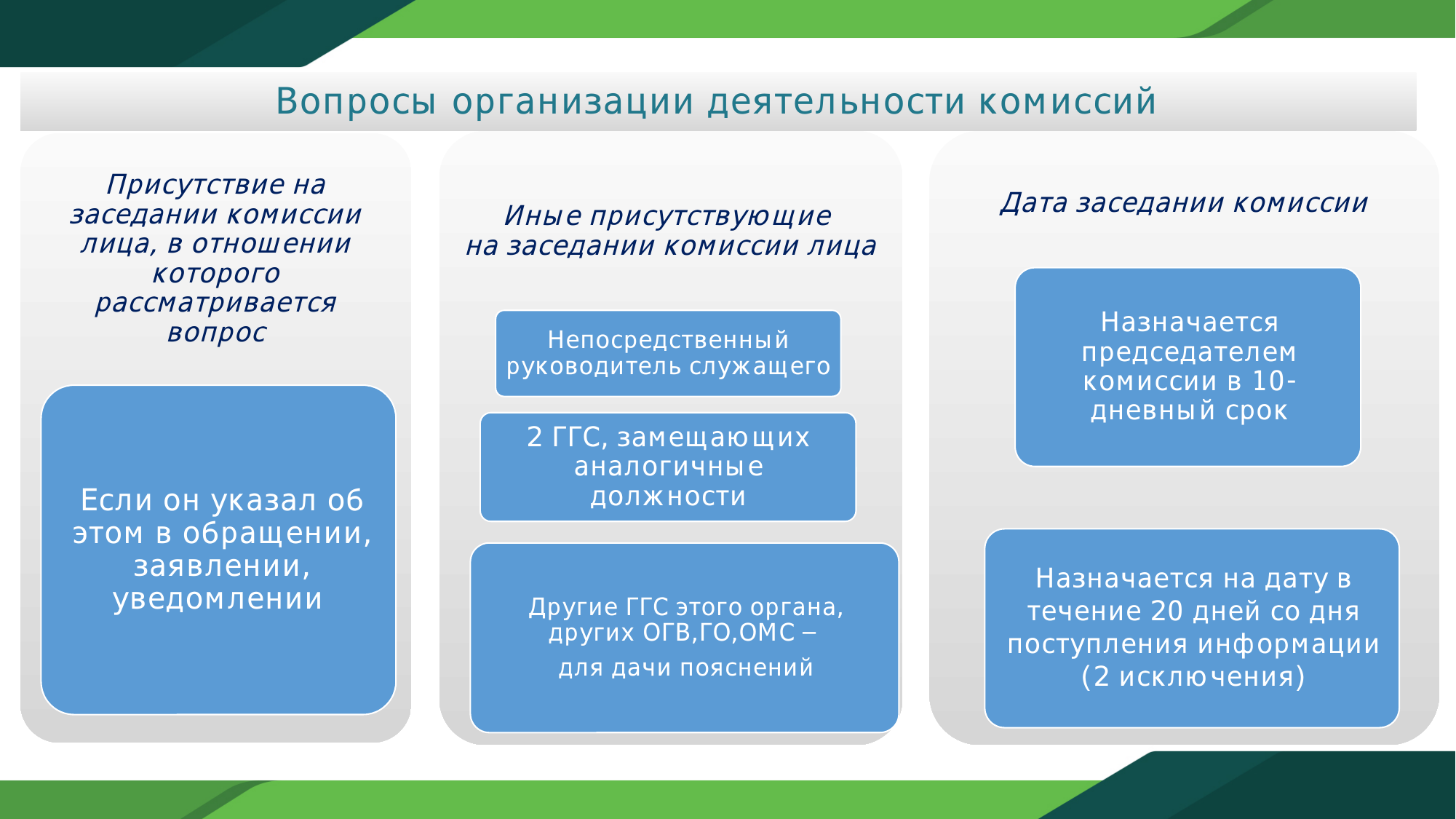

# Вопросы организации деятельности комиссий

Присутствие на заседании комиссии лица, в отношении которого рассматривается вопрос

Если он указал об этом в обращении, заявлении, уведомлении

Иные присутствующие
на заседании комиссии лица

Непосредственный руководитель служащего
2 ГГС, замещающих аналогичные должности
Другие ГГС этого органа, других ОГВ,ГО,ОМС –
для дачи пояснений
Дата заседании комиссии

Назначается председателем комиссии в 10-дневный срок

Назначается на дату в течение 20 дней со дня поступления информации (2 исключения)